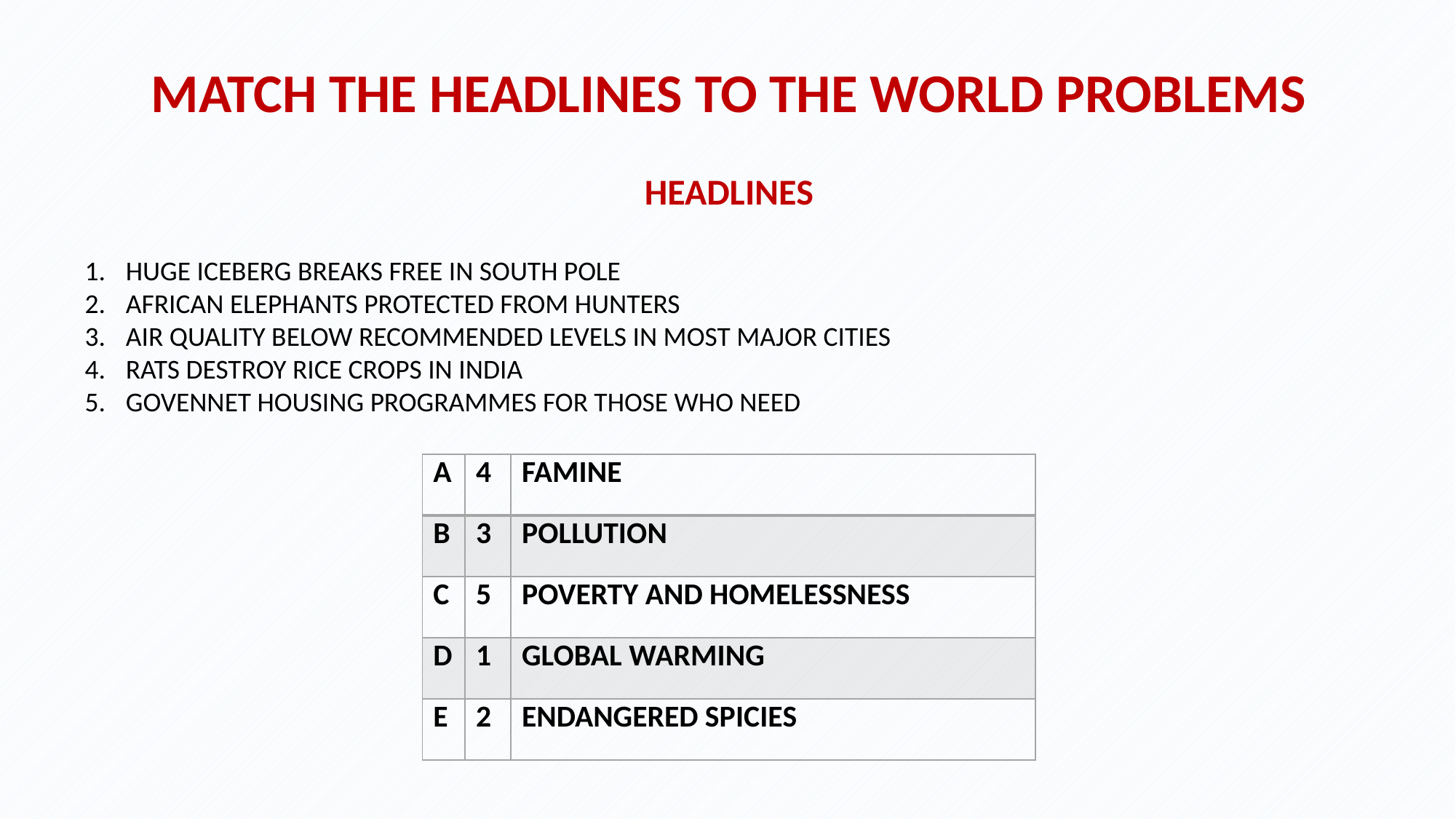

MATCH THE HEADLINES TO THE WORLD PROBLEMS
HEADLINES
HUGE ICEBERG BREAKS FREE IN SOUTH POLE
AFRICAN ELEPHANTS PROTECTED FROM HUNTERS
AIR QUALITY BELOW RECOMMENDED LEVELS IN MOST MAJOR CITIES
RATS DESTROY RICE CROPS IN INDIA
GOVENNET HOUSING PROGRAMMES FOR THOSE WHO NEED
| A | 4 | FAMINE |
| --- | --- | --- |
| B | 3 | POLLUTION |
| C | 5 | POVERTY AND HOMELESSNESS |
| D | 1 | GLOBAL WARMING |
| E | 2 | ENDANGERED SPICIES |